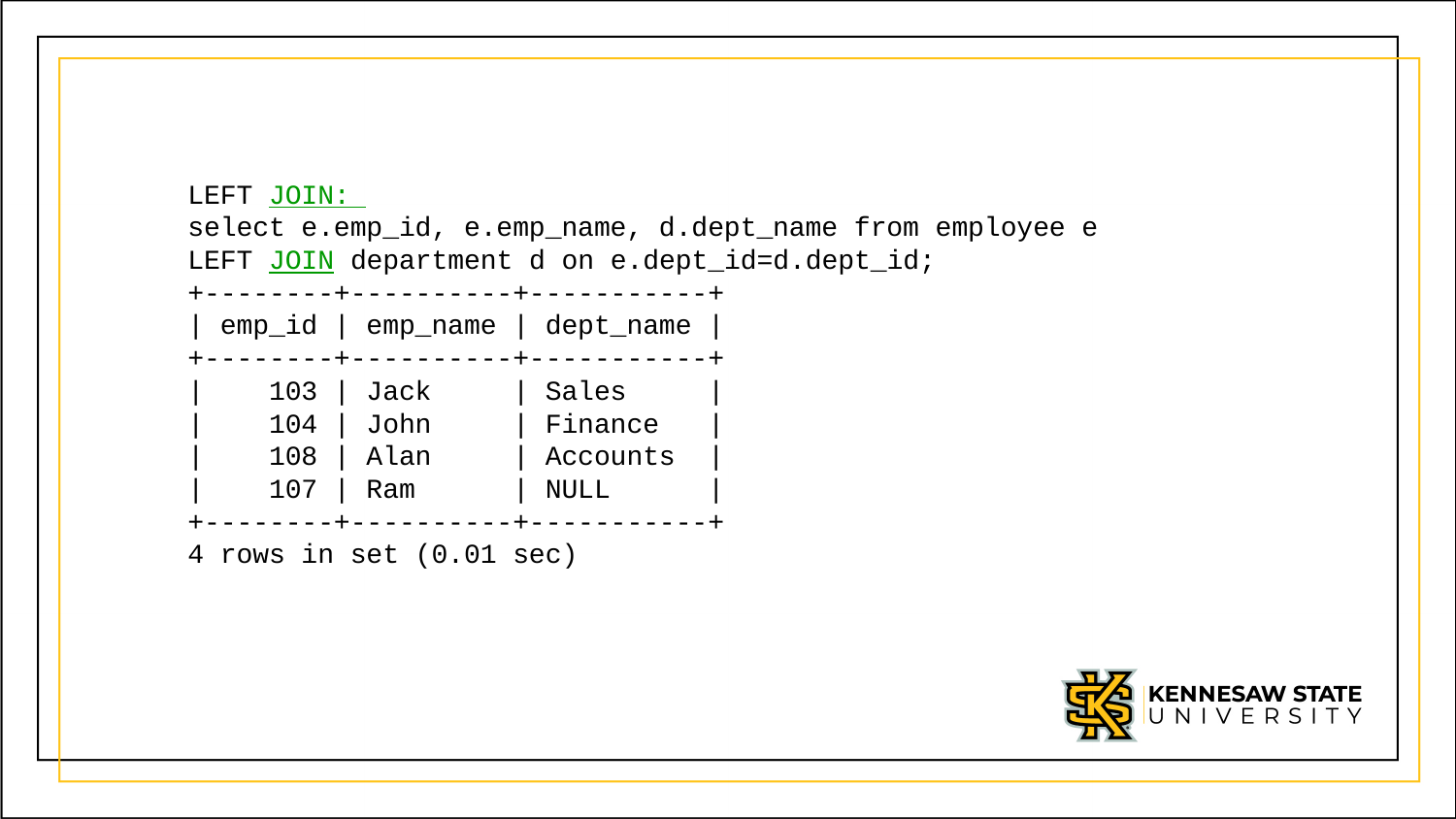

LEFT JOIN: 
select e.emp_id, e.emp_name, d.dept_name from employee e LEFT JOIN department d on e.dept_id=d.dept_id;
+--------+----------+-----------+
| emp_id | emp_name | dept_name |
+--------+----------+-----------+
|    103 | Jack     | Sales     |
|    104 | John     | Finance   |
|    108 | Alan     | Accounts  |
|    107 | Ram      | NULL      |
+--------+----------+-----------+
4 rows in set (0.01 sec)